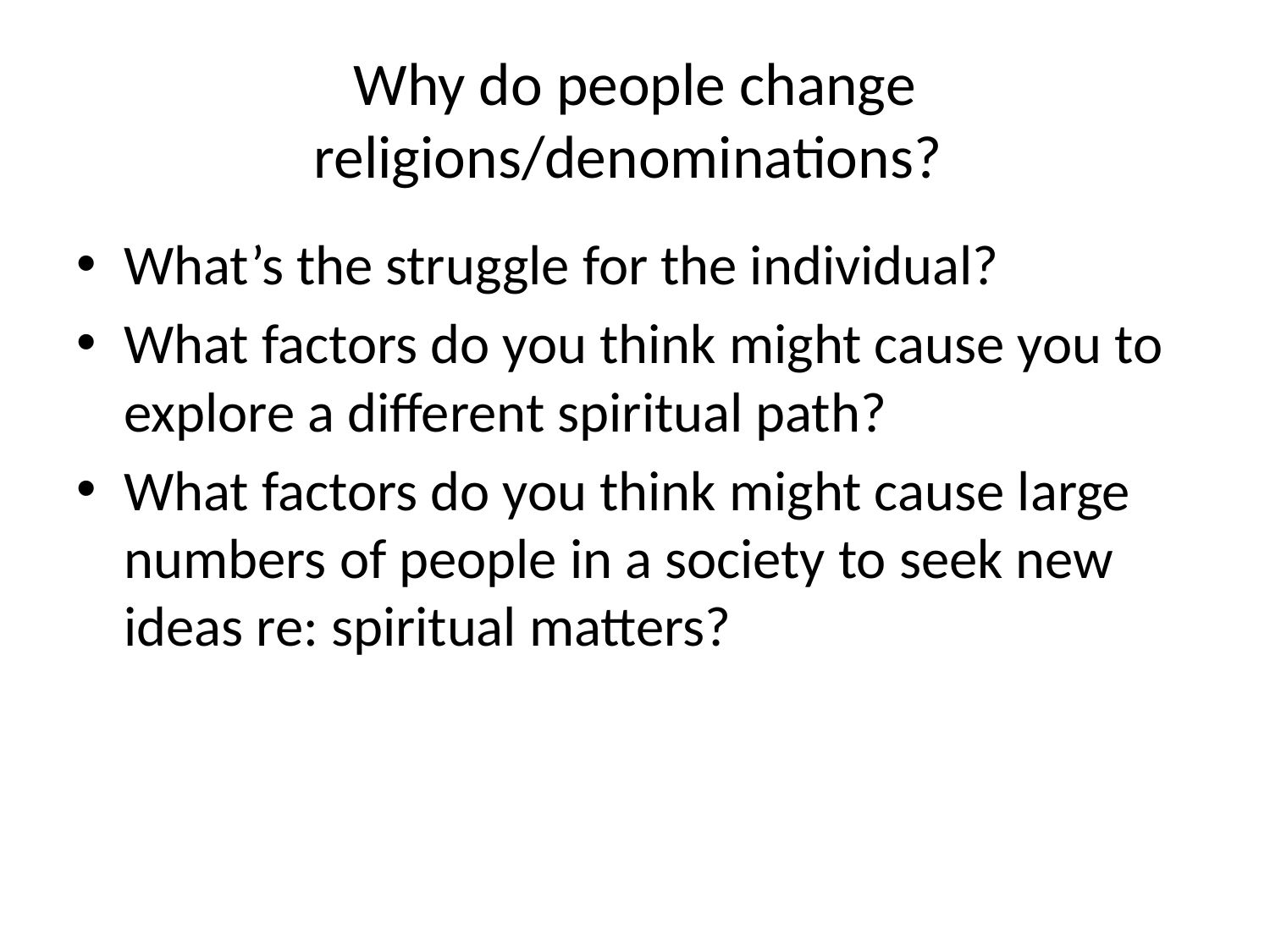

# Why do people change religions/denominations?
What’s the struggle for the individual?
What factors do you think might cause you to explore a different spiritual path?
What factors do you think might cause large numbers of people in a society to seek new ideas re: spiritual matters?